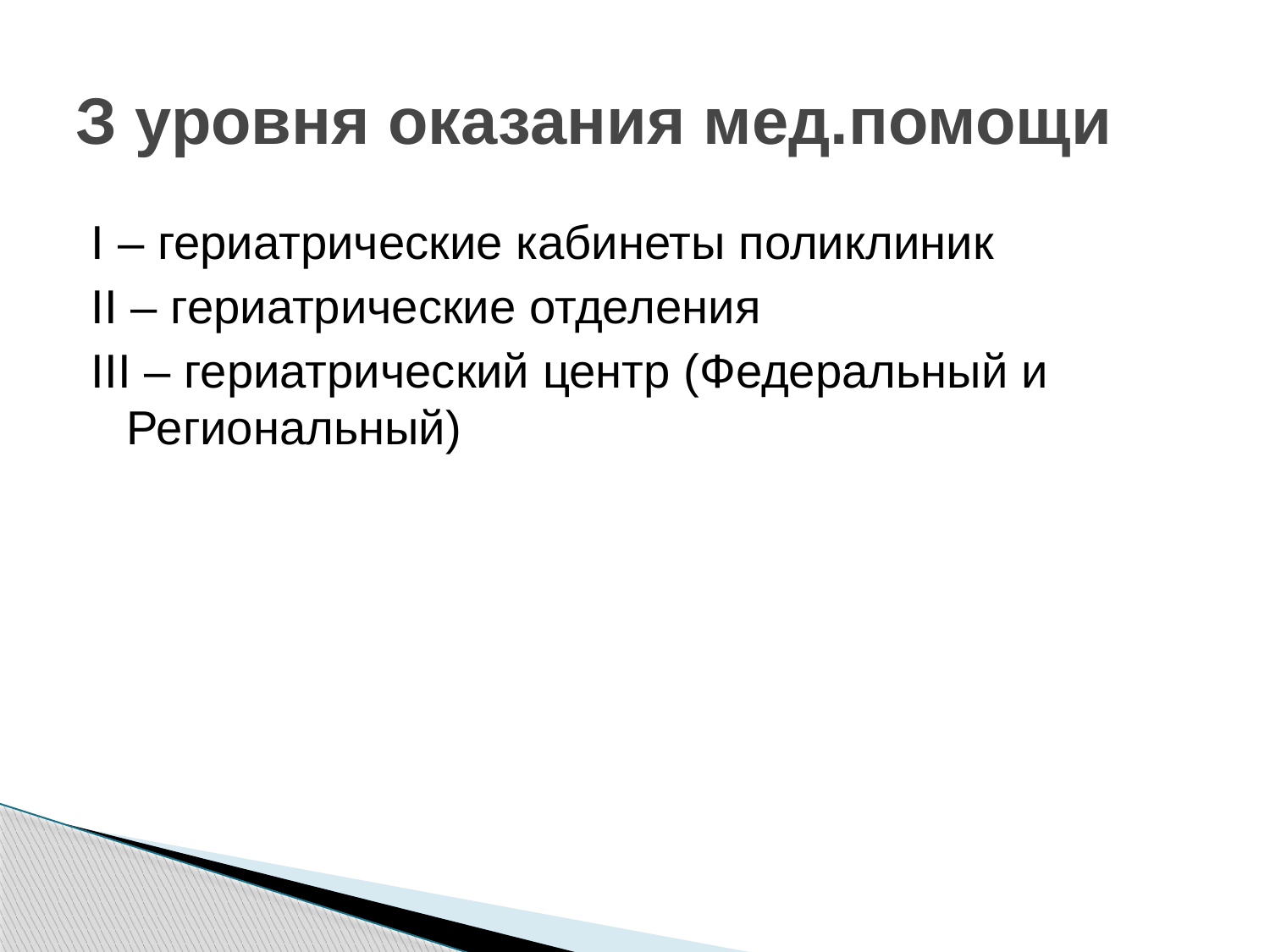

# З уровня оказания мед.помощи
I – гериатрические кабинеты поликлиник
II – гериатрические отделения
III – гериатрический центр (Федеральный и Региональный)